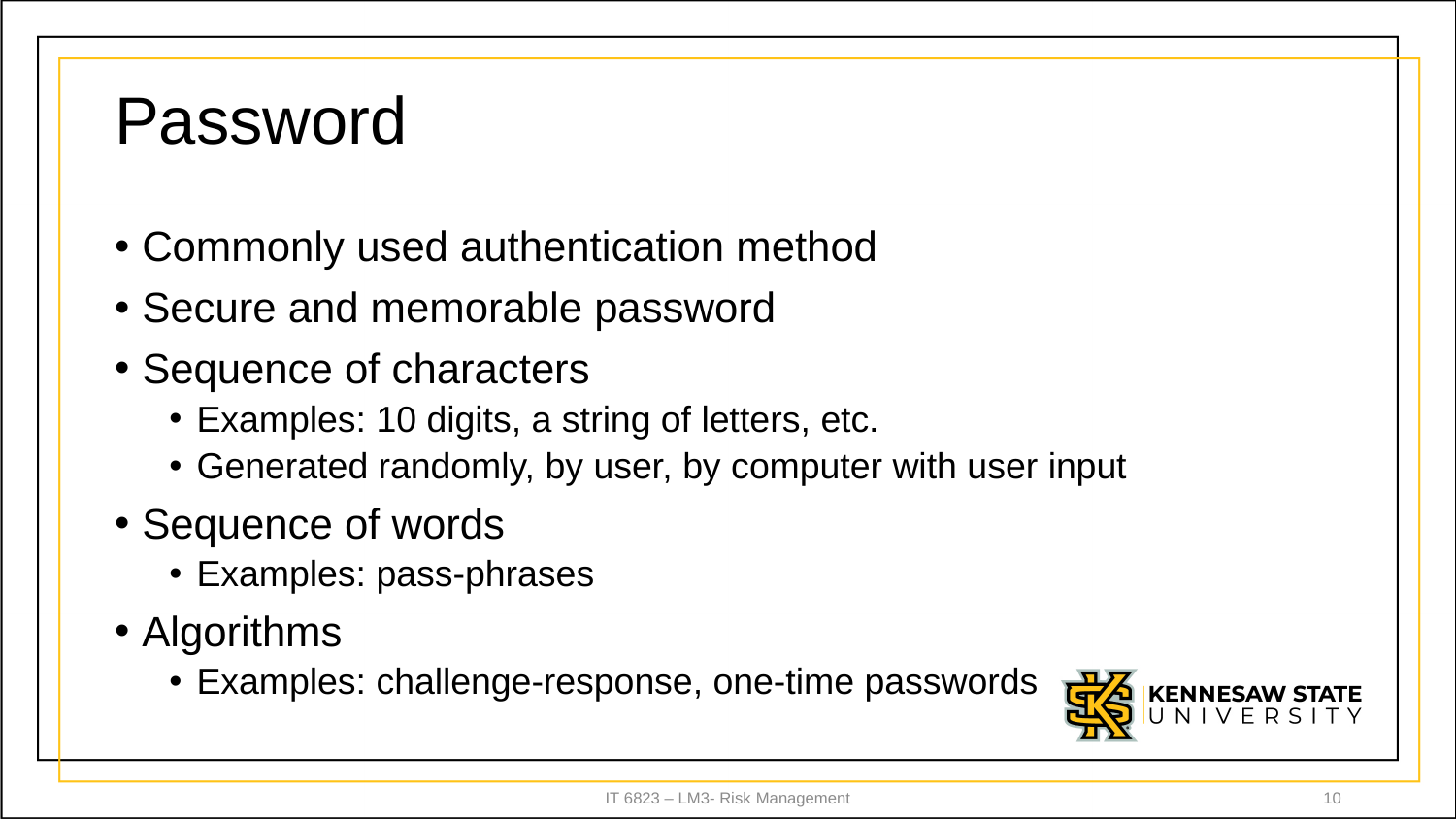

# Password
Commonly used authentication method
Secure and memorable password
Sequence of characters
Examples: 10 digits, a string of letters, etc.
Generated randomly, by user, by computer with user input
Sequence of words
Examples: pass-phrases
Algorithms
Examples: challenge-response, one-time passwords

IT 6823 – LM3- Risk Management
10